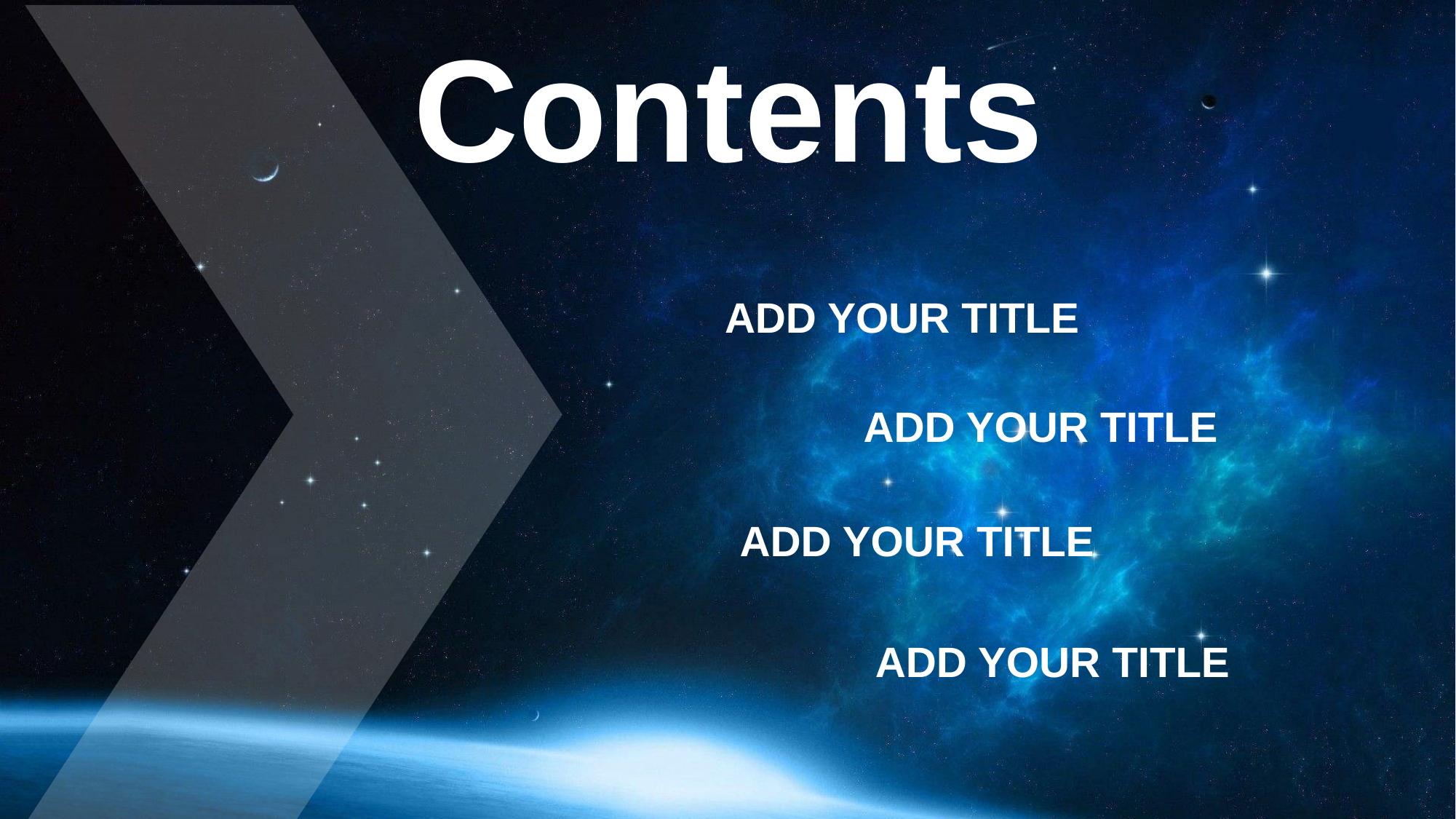

Contents

ADD YOUR TITLE
ADD YOUR TITLE
ADD YOUR TITLE
ADD YOUR TITLE